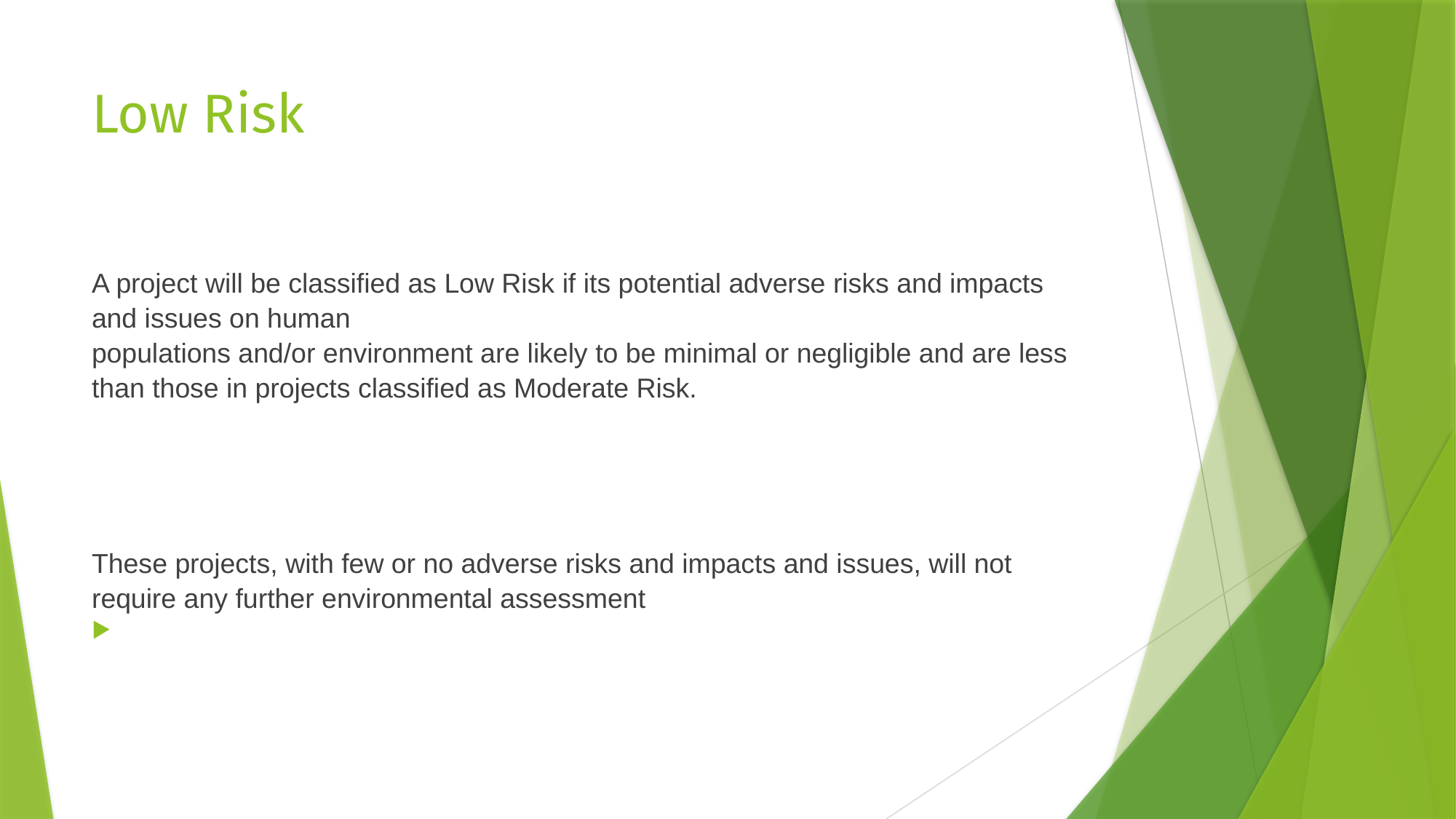

# Low Risk
A project will be classified as Low Risk if its potential adverse risks and impacts and issues on human
populations and/or environment are likely to be minimal or negligible and are less than those in projects classified as Moderate Risk.

These projects, with few or no adverse risks and impacts and issues, will not require any further environmental assessment